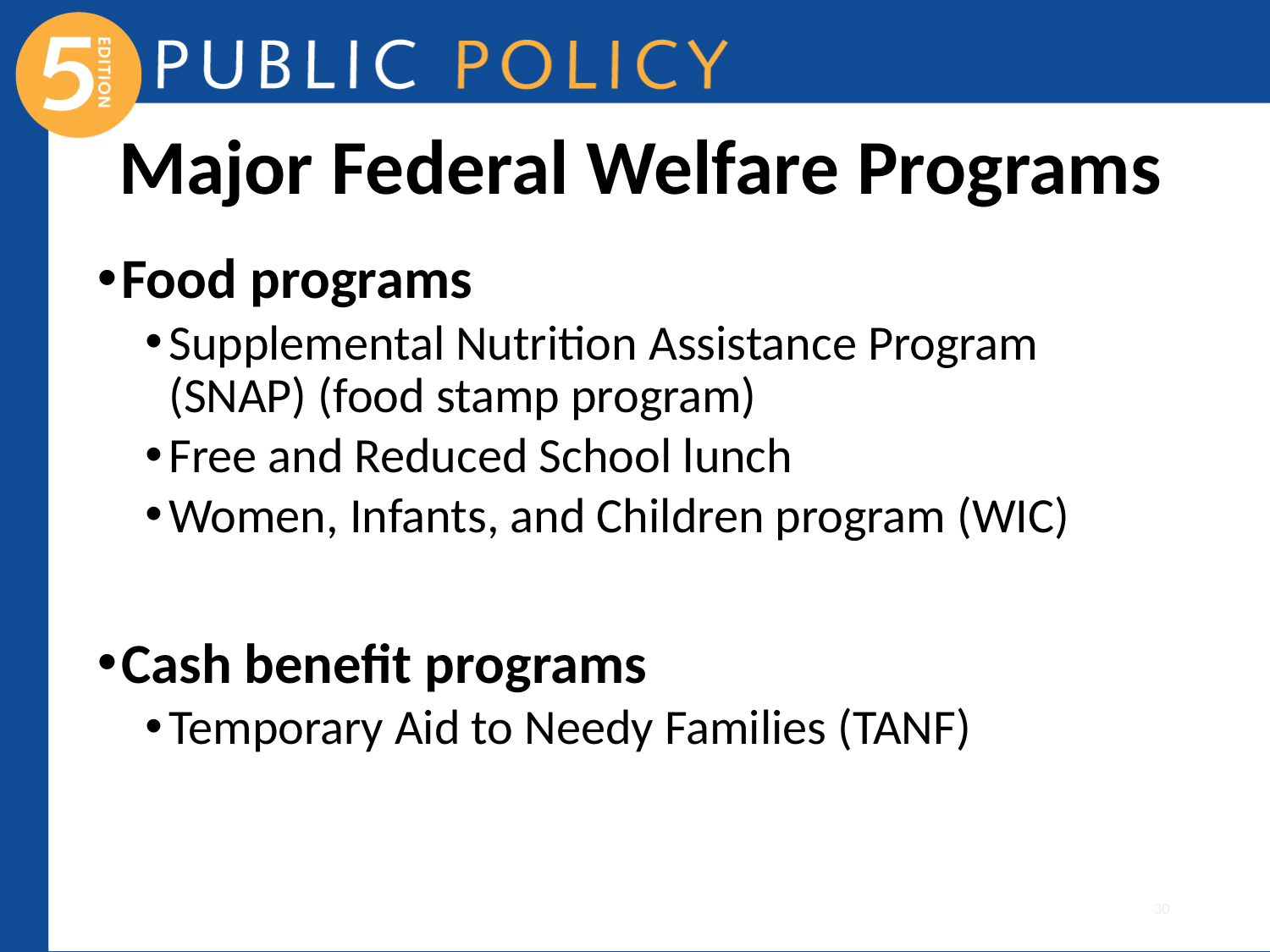

# Major Federal Welfare Programs
Food programs
Supplemental Nutrition Assistance Program (SNAP) (food stamp program)
Free and Reduced School lunch
Women, Infants, and Children program (WIC)

Cash benefit programs
Temporary Aid to Needy Families (TANF)
30